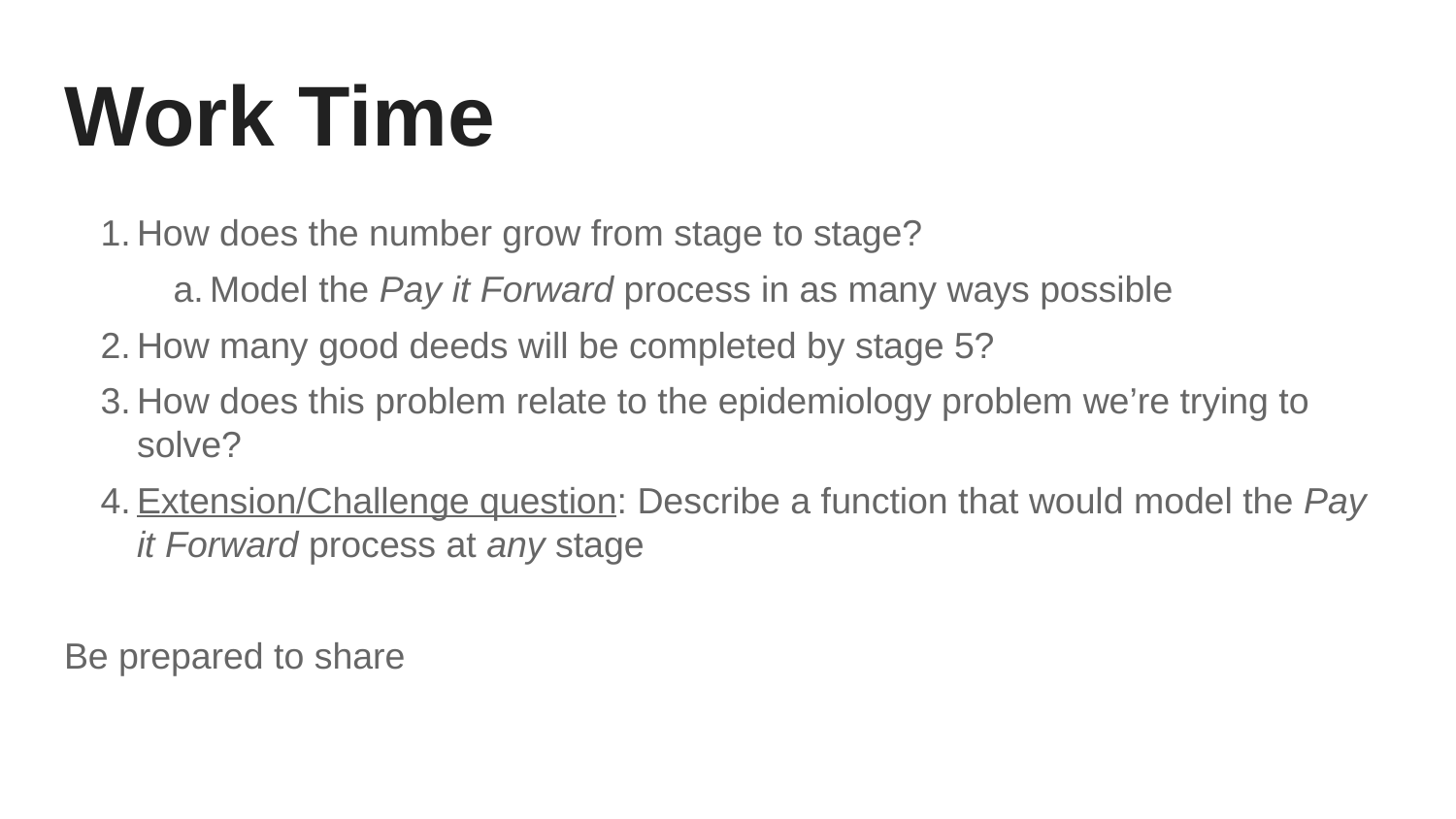

# Work Time
How does the number grow from stage to stage?
Model the Pay it Forward process in as many ways possible
How many good deeds will be completed by stage 5?
How does this problem relate to the epidemiology problem we’re trying to solve?
Extension/Challenge question: Describe a function that would model the Pay it Forward process at any stage

Be prepared to share